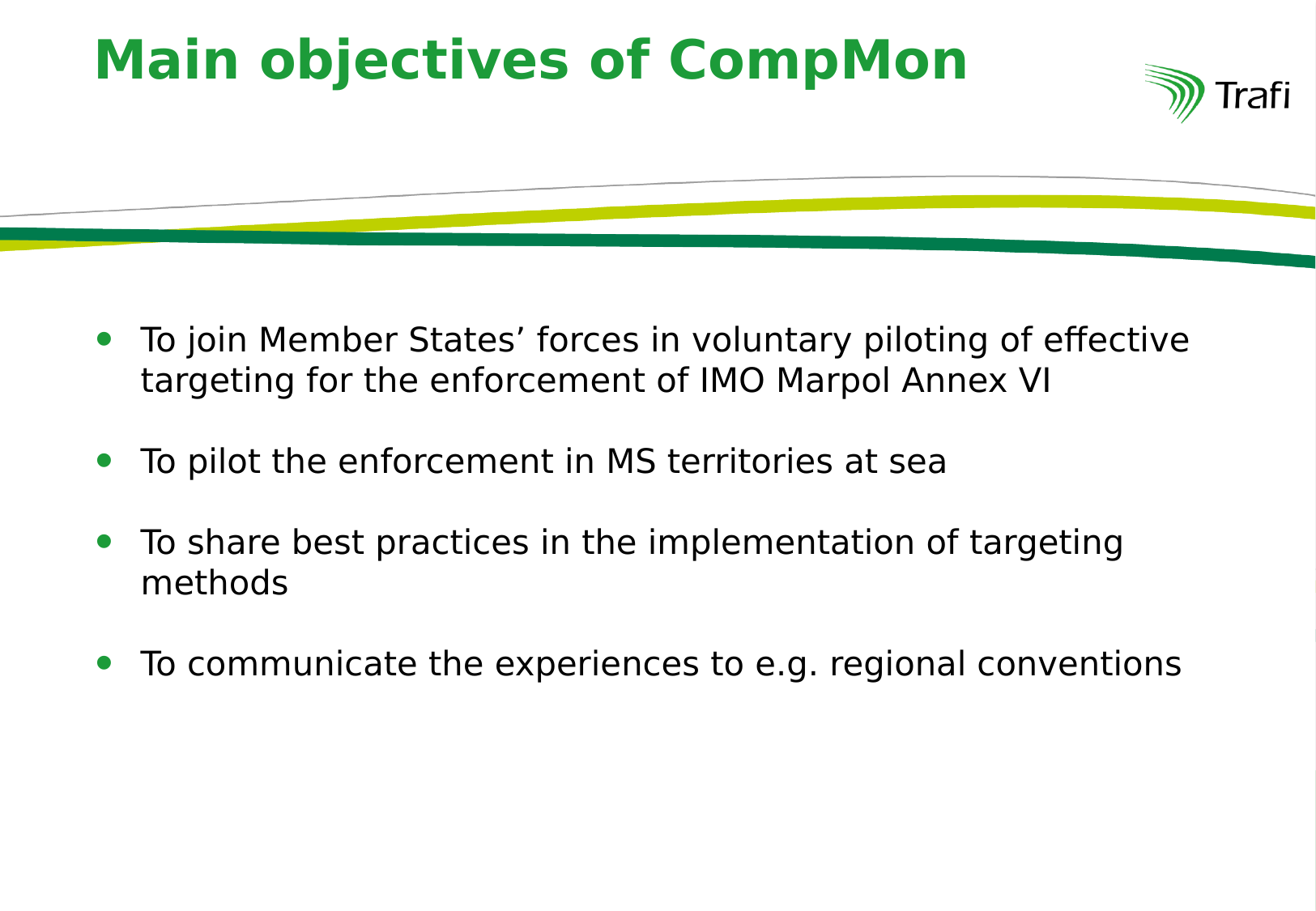

# Main objectives of CompMon

To join Member States’ forces in voluntary piloting of effective targeting for the enforcement of IMO Marpol Annex VI

To pilot the enforcement in MS territories at sea

To share best practices in the implementation of targeting methods

To communicate the experiences to e.g. regional conventions